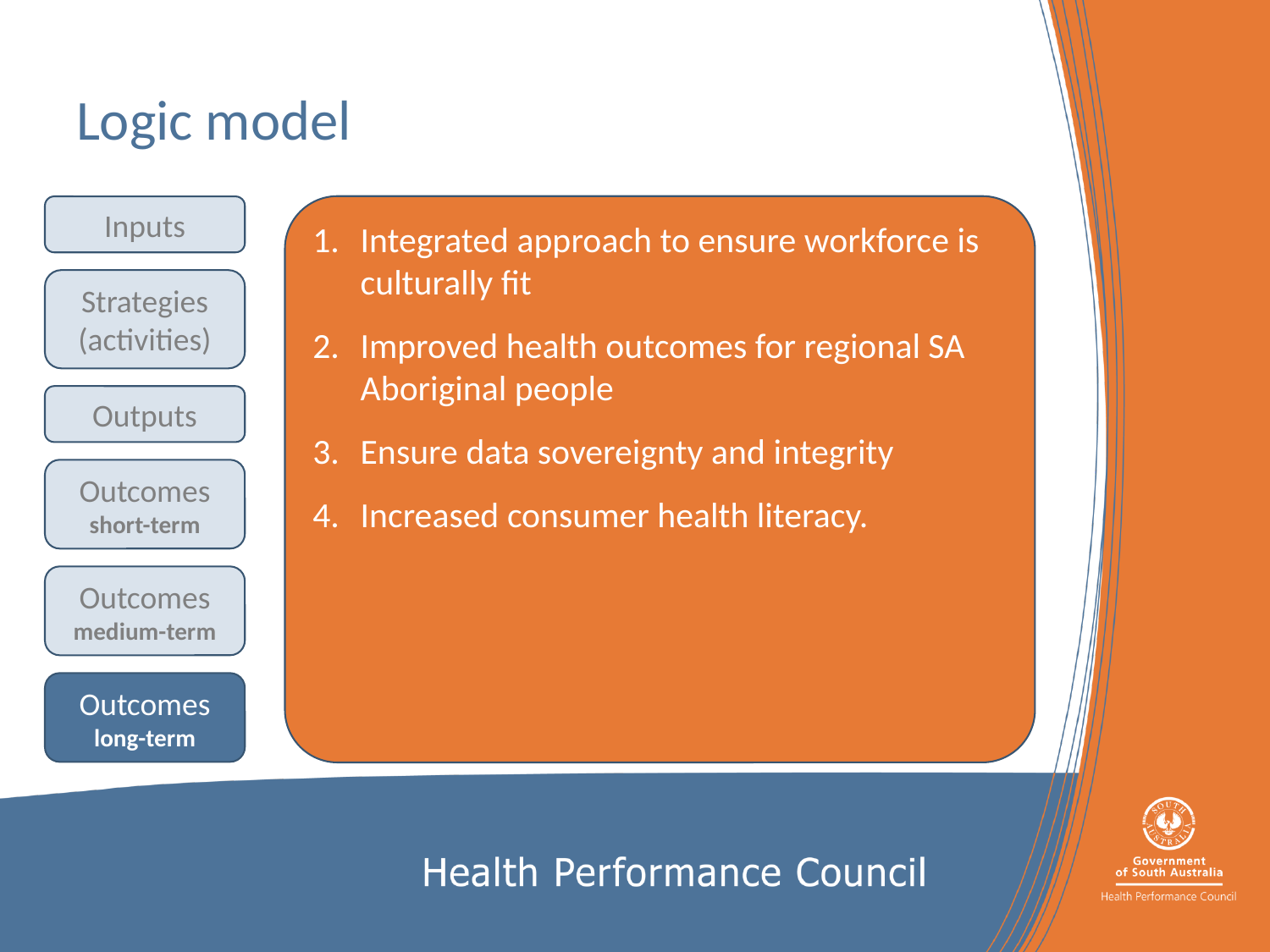

# Logic model
Integrated approach to ensure workforce is culturally fit
Improved health outcomes for regional SA Aboriginal people
Ensure data sovereignty and integrity
Increased consumer health literacy.

Inputs
Strategies (activities)
Outputs
Outcomes
short-term
Outcomes
medium-term
Outcomes
long-term